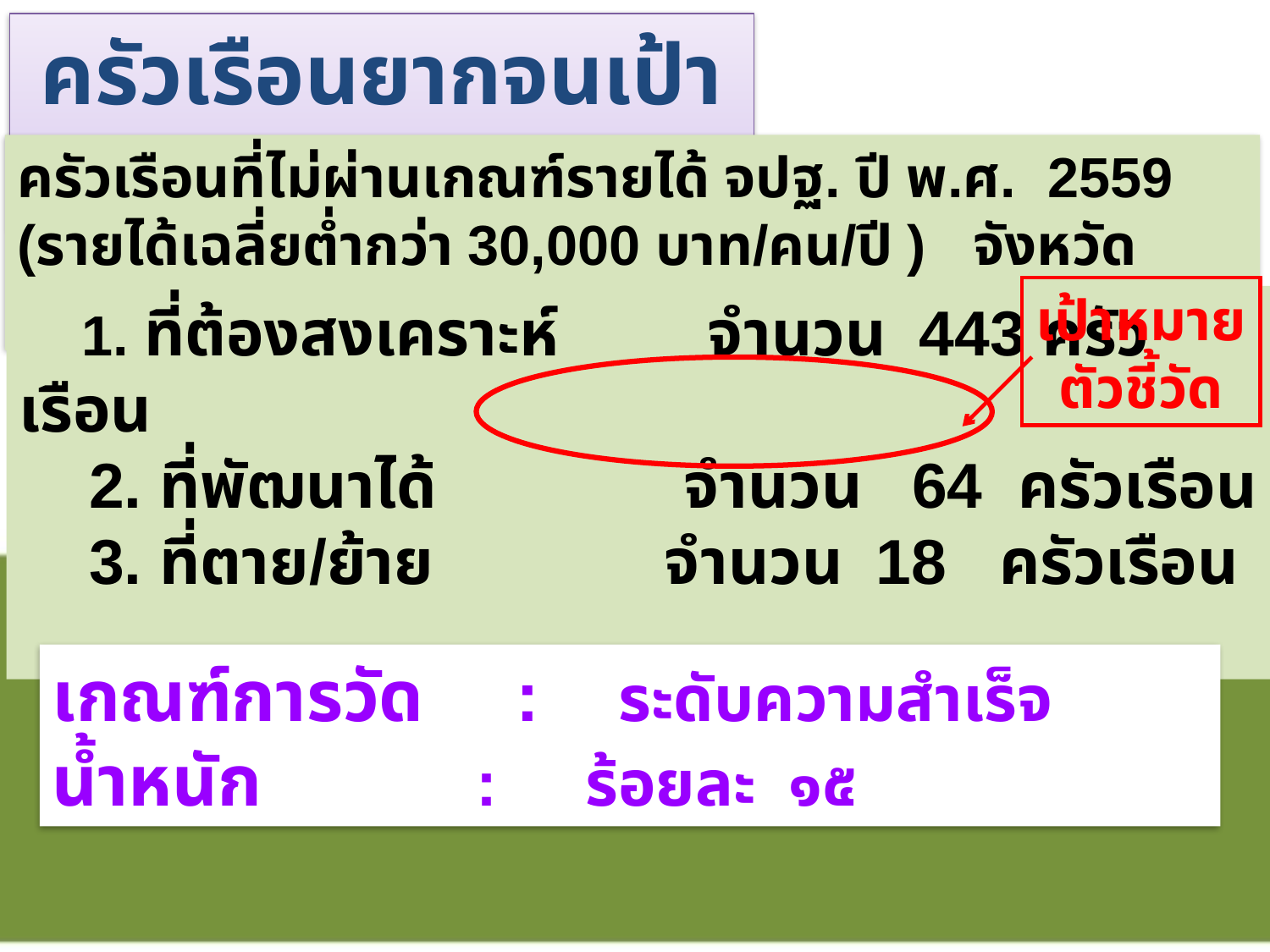

ครัวเรือนยากจนเป้าหมาย
ครัวเรือนที่ไม่ผ่านเกณฑ์รายได้ จปฐ. ปี พ.ศ.  2559 (รายได้เฉลี่ยต่ำกว่า 30,000 บาท/คน/ปี )   จังหวัดลำปาง จำนวน 525  ครัวเรือน
เป้าหมาย ตัวชี้วัด
    1. ที่ต้องสงเคราะห์         จำนวน  443 ครัวเรือน
    2. ที่พัฒนาได้               จำนวน   64  ครัวเรือน
    3. ที่ตาย/ย้าย              จำนวน  18   ครัวเรือน

เกณฑ์การวัด     :    ระดับความสำเร็จ
น้ำหนัก             :     ร้อยละ  ๑๕